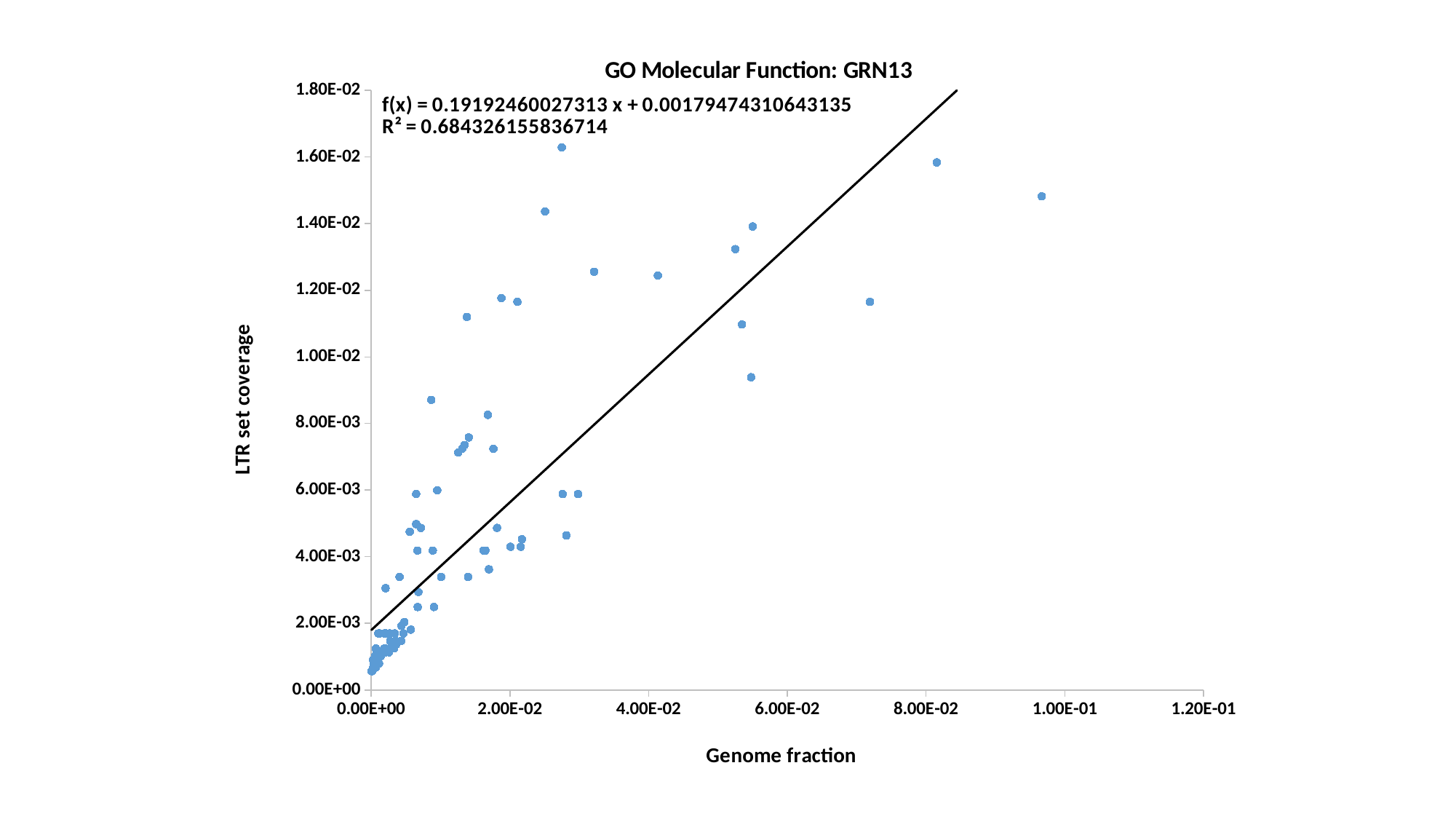

### Chart: GO Molecular Function: GRN13

| Category | LTR fraction |
|---|---|